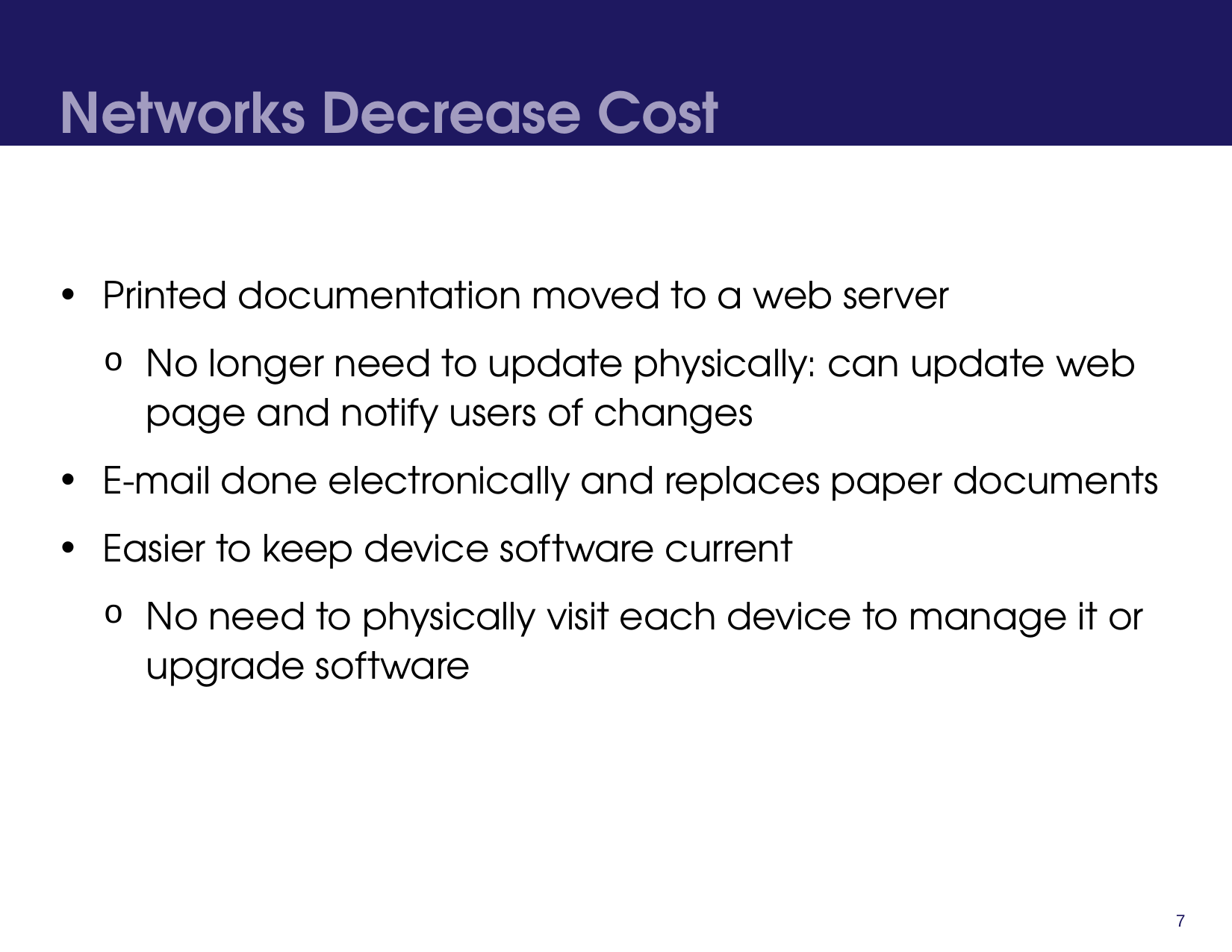

# Networks Decrease Cost
Printed documentation moved to a web server
No longer need to update physically: can update web page and notify users of changes
E-mail done electronically and replaces paper documents
Easier to keep device software current
No need to physically visit each device to manage it or upgrade software
7